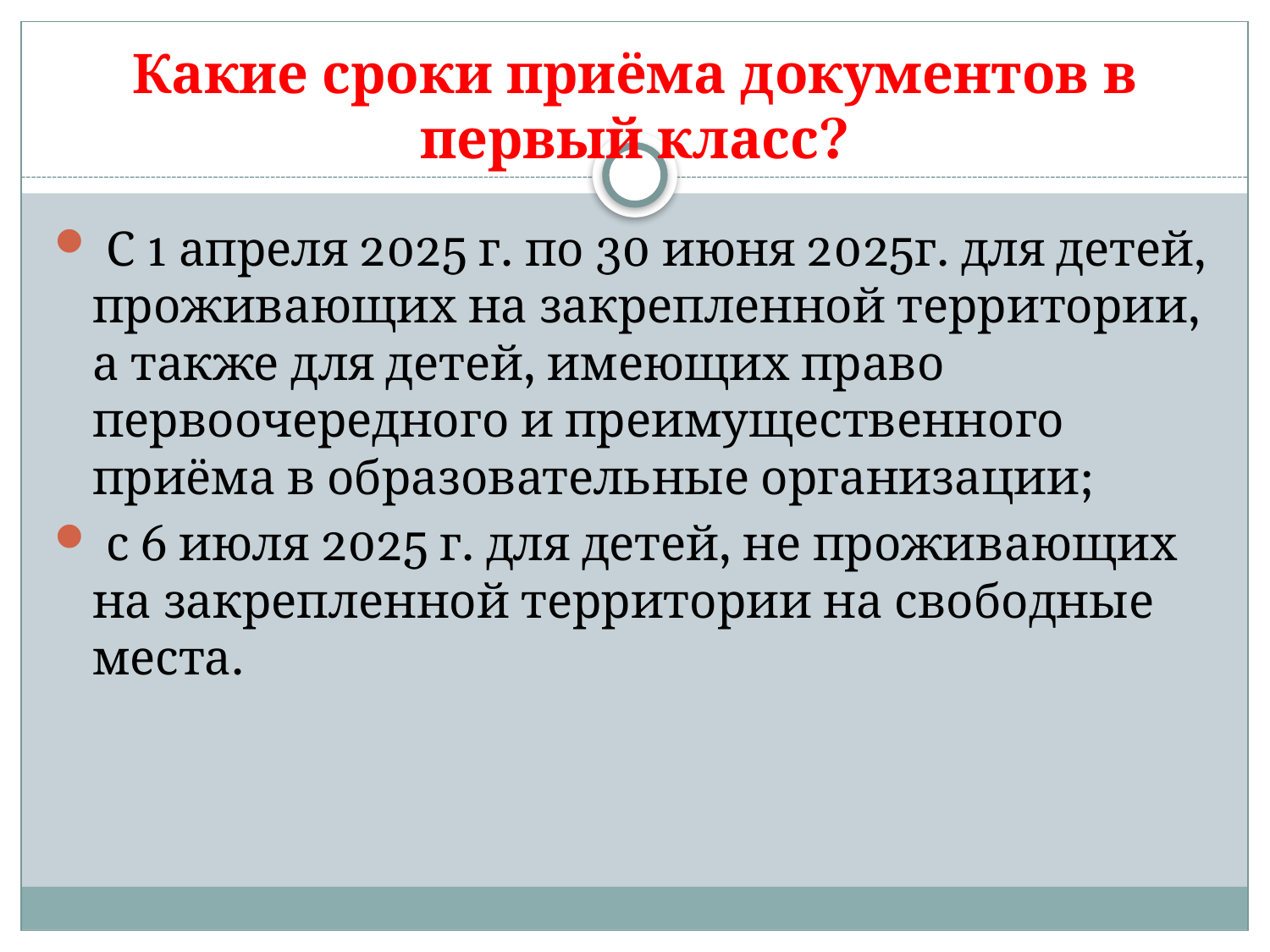

# Какие сроки приёма документов в первый класс?
 С 1 апреля 2025 г. по 30 июня 2025г. для детей, проживающих на закрепленной территории, а также для детей, имеющих право первоочередного и преимущественного приёма в образовательные организации;
 с 6 июля 2025 г. для детей, не проживающих на закрепленной территории на свободные места.